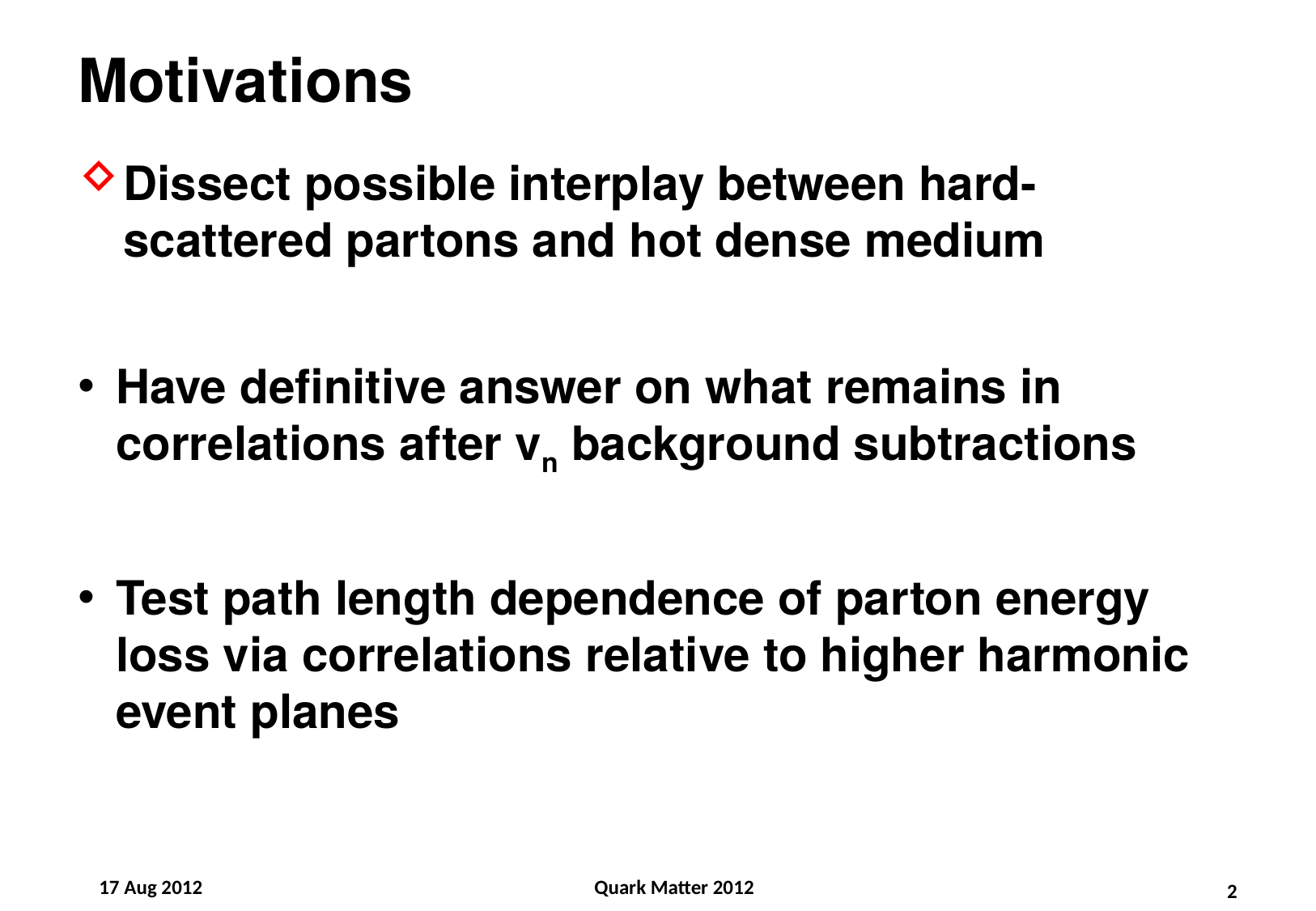

# Motivations
Dissect possible interplay between hard-scattered partons and hot dense medium

Have definitive answer on what remains in correlations after vn background subtractions

Test path length dependence of parton energy loss via correlations relative to higher harmonic event planes
17 Aug 2012
Quark Matter 2012
2